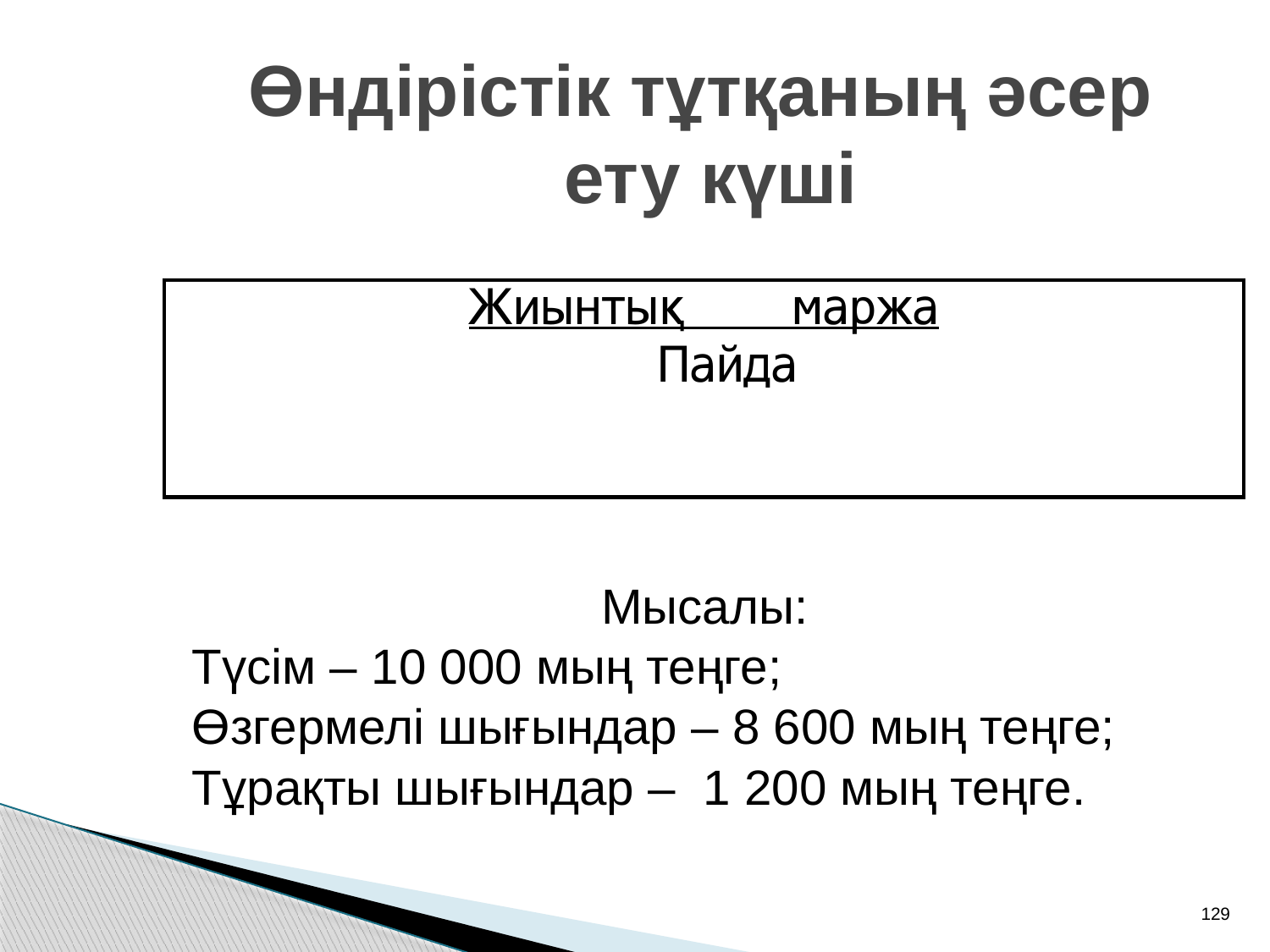

# Өндірістік тұтқаның әсер ету күші
| Жиынтық маржа Пайда |
| --- |
Мысалы:
Түсім – 10 000 мың теңге;
Өзгермелі шығындар – 8 600 мың теңге;
Тұрақты шығындар –  1 200 мың теңге.
129